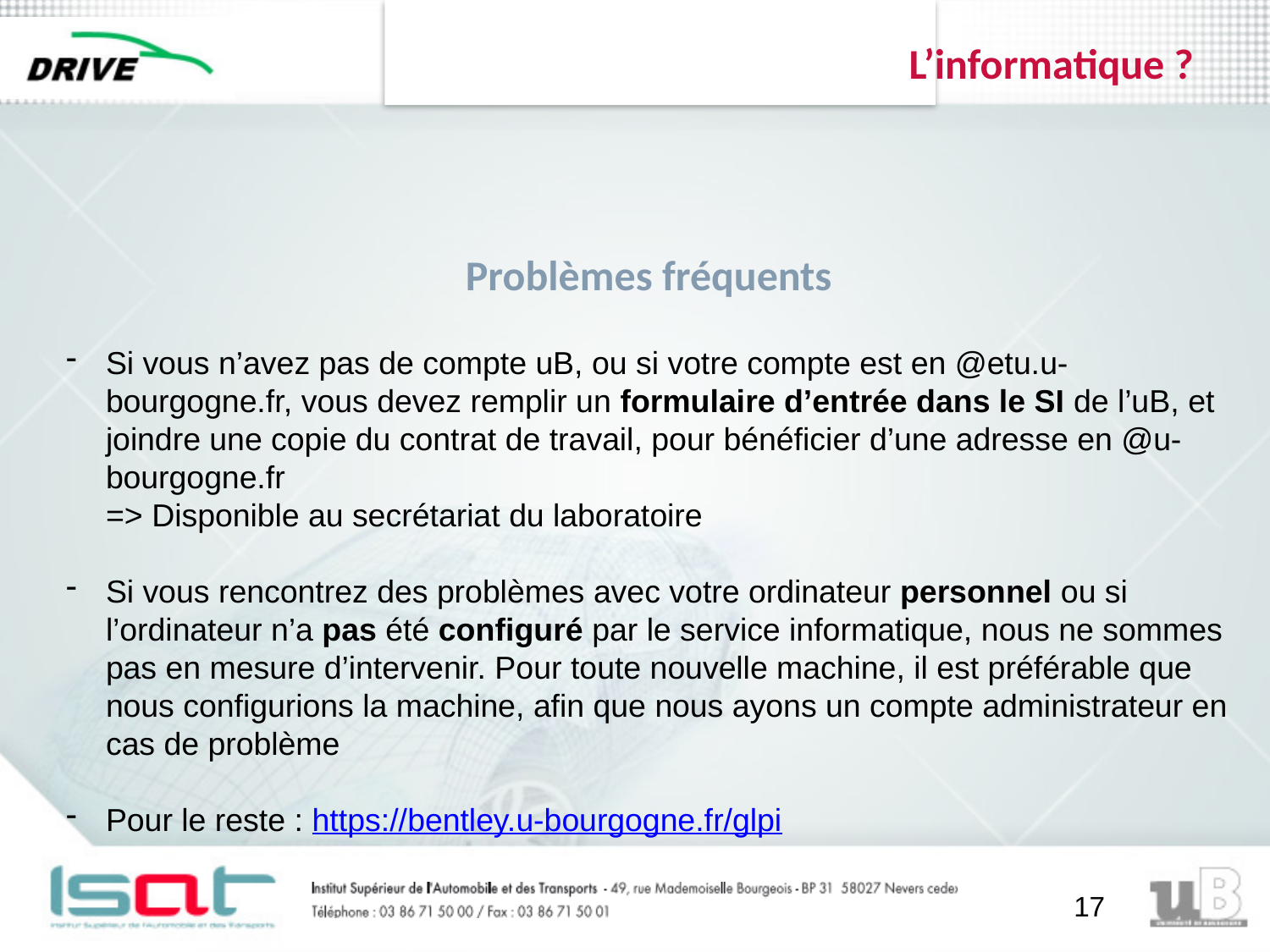

# L’informatique ?
Problèmes fréquents
Si vous n’avez pas de compte uB, ou si votre compte est en @etu.u-bourgogne.fr, vous devez remplir un formulaire d’entrée dans le SI de l’uB, et joindre une copie du contrat de travail, pour bénéficier d’une adresse en @u-bourgogne.fr
=> Disponible au secrétariat du laboratoire
Si vous rencontrez des problèmes avec votre ordinateur personnel ou si l’ordinateur n’a pas été configuré par le service informatique, nous ne sommes pas en mesure d’intervenir. Pour toute nouvelle machine, il est préférable que nous configurions la machine, afin que nous ayons un compte administrateur en cas de problème
Pour le reste : https://bentley.u-bourgogne.fr/glpi